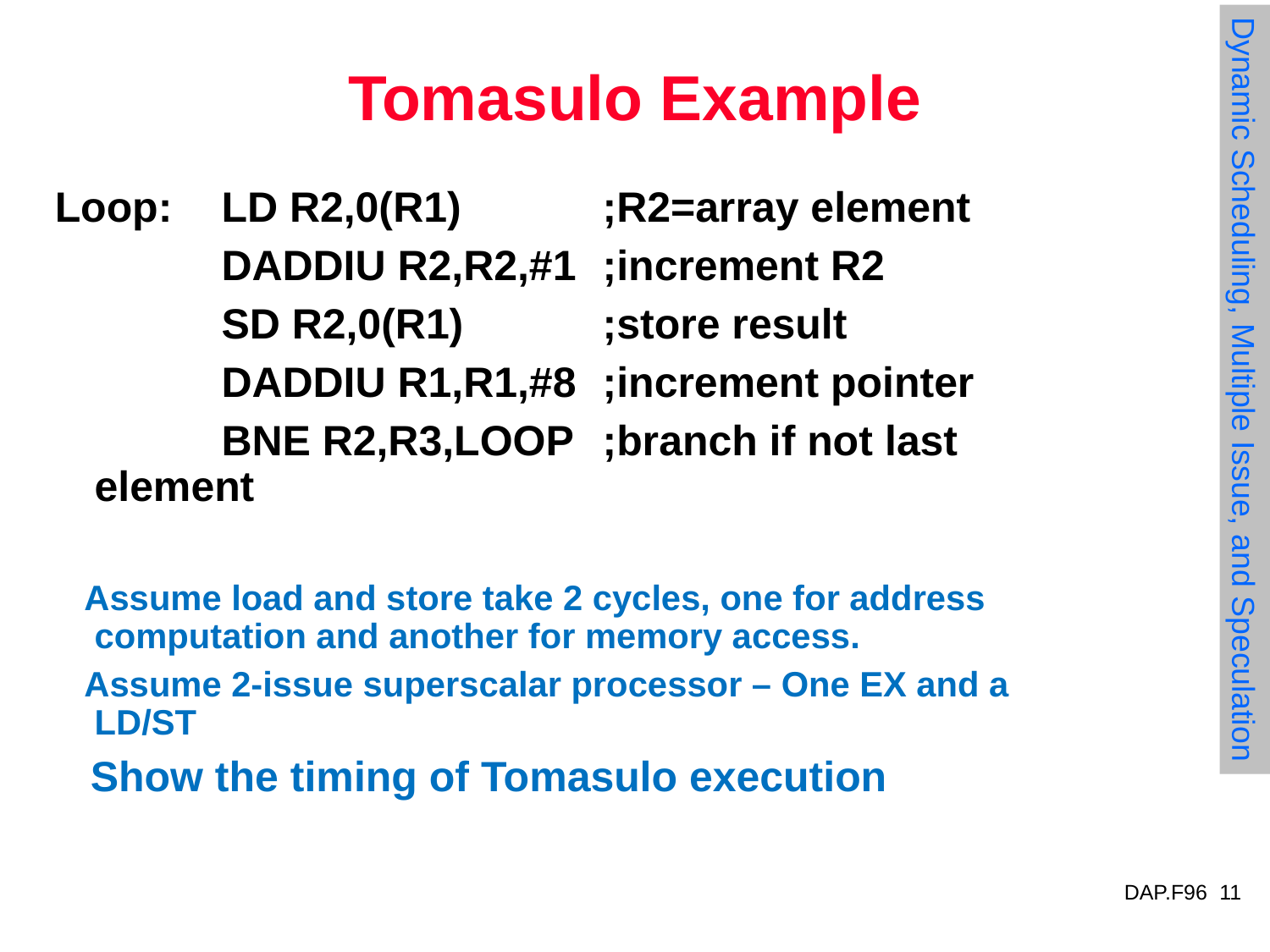

# Tomasulo Example
Loop:	LD R2,0(R1)		;R2=array element
		DADDIU R2,R2,#1	;increment R2
		SD R2,0(R1)		;store result
		DADDIU R1,R1,#8	;increment pointer
		BNE R2,R3,LOOP	;branch if not last element

   Assume load and store take 2 cycles, one for address computation and another for memory access.
   Assume 2-issue superscalar processor – One EX and a LD/ST
   Show the timing of Tomasulo execution
Dynamic Scheduling, Multiple Issue, and Speculation